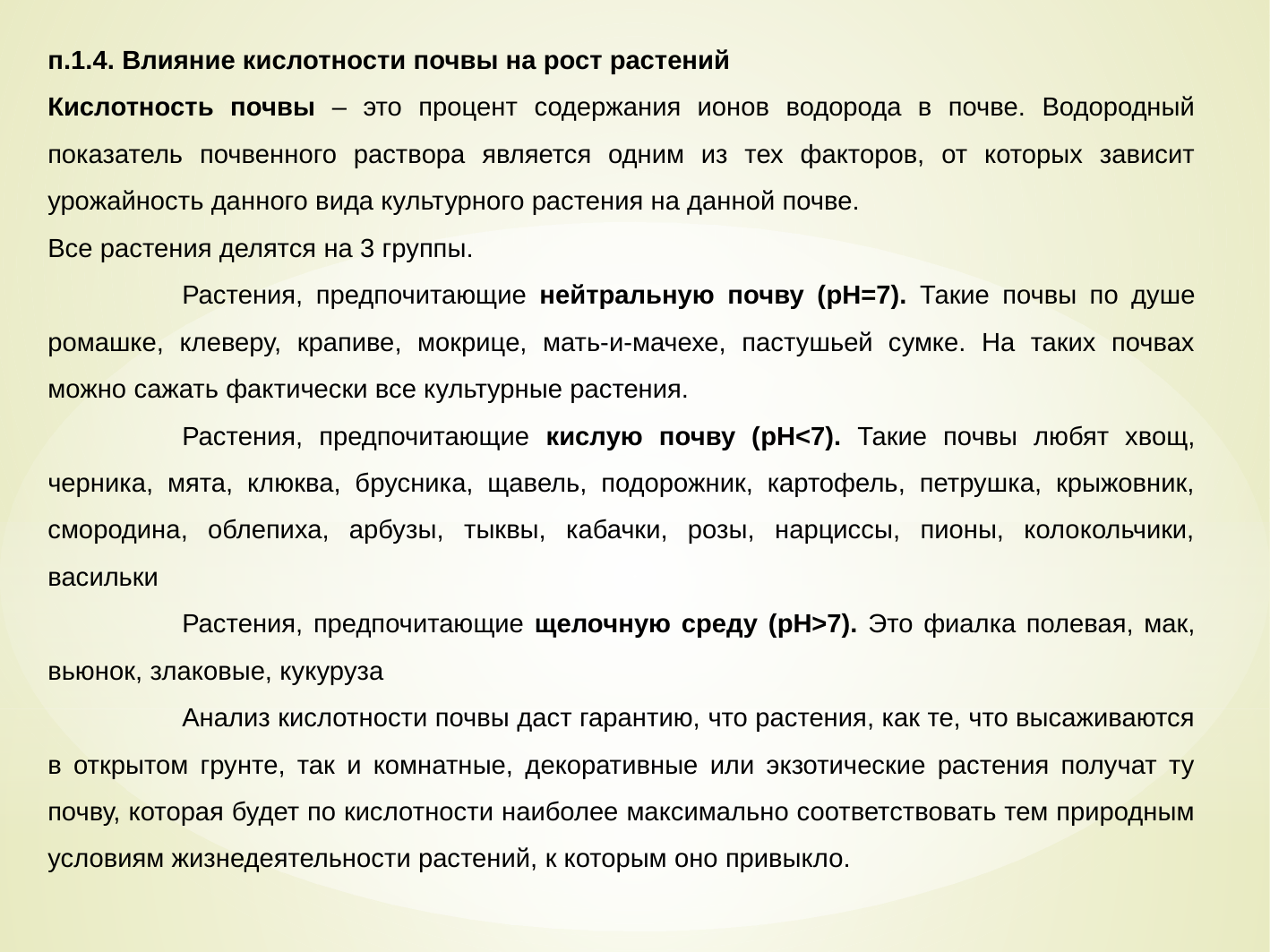

п.1.4. Влияние кислотности почвы на рост растений
Кислотность почвы – это процент содержания ионов водорода в почве. Водородный показатель почвенного раствора является одним из тех факторов, от которых зависит урожайность данного вида культурного растения на данной почве.
Все растения делятся на 3 группы.
	Растения, предпочитающие нейтральную почву (pH=7). Такие почвы по душе ромашке, клеверу, крапиве, мокрице, мать-и-мачехе, пастушьей сумке. На таких почвах можно сажать фактически все культурные растения.
	Растения, предпочитающие кислую почву (pH<7). Такие почвы любят хвощ, черника, мята, клюква, брусника, щавель, подорожник, картофель, петрушка, крыжовник, смородина, облепиха, арбузы, тыквы, кабачки, розы, нарциссы, пионы, колокольчики, васильки
	Растения, предпочитающие щелочную среду (pH>7). Это фиалка полевая, мак, вьюнок, злаковые, кукуруза
	Анализ кислотности почвы даст гарантию, что растения, как те, что высаживаются в открытом грунте, так и комнатные, декоративные или экзотические растения получат ту почву, которая будет по кислотности наиболее максимально соответствовать тем природным условиям жизнедеятельности растений, к которым оно привыкло.